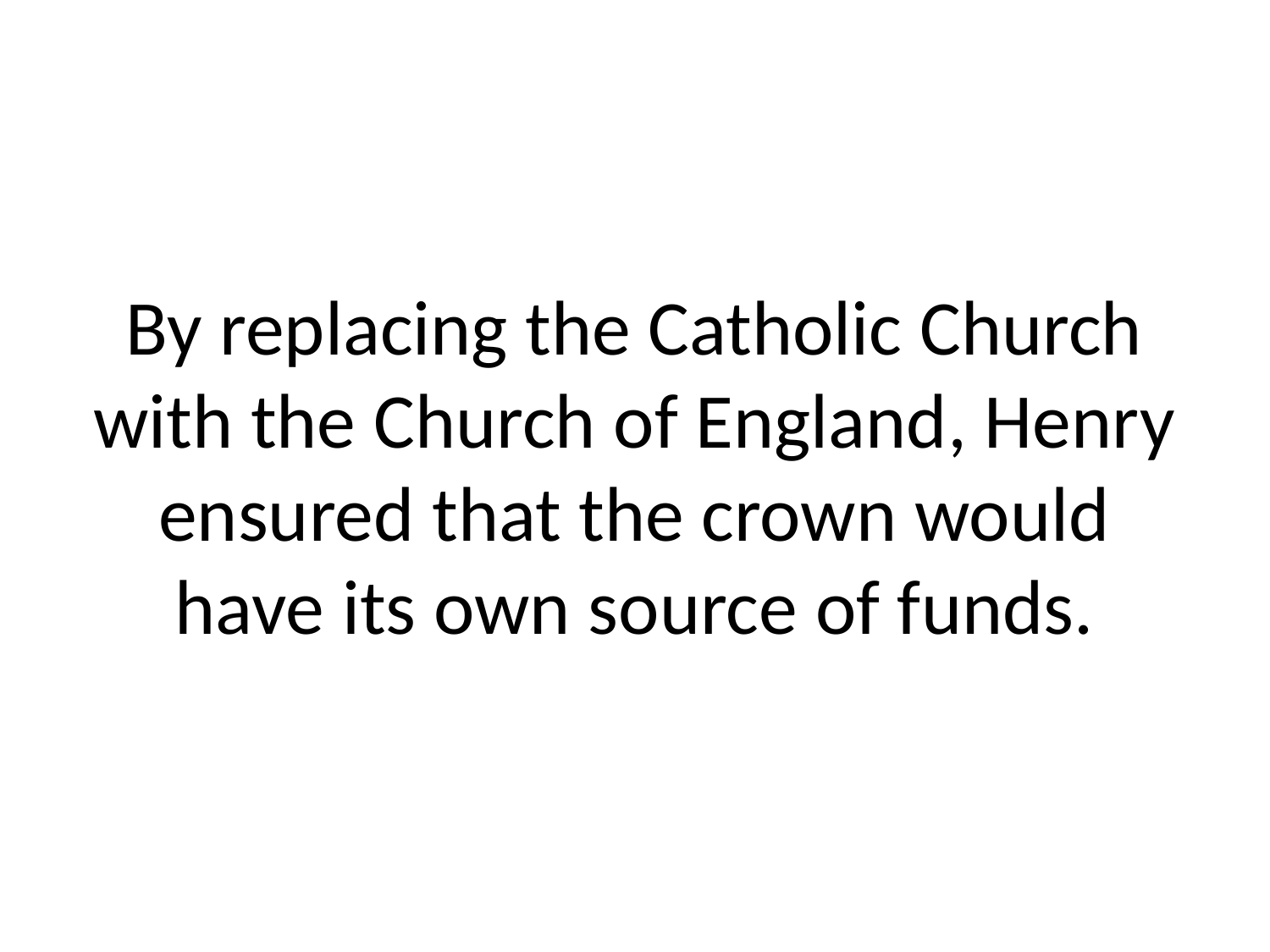

# By replacing the Catholic Church with the Church of England, Henry ensured that the crown would have its own source of funds.